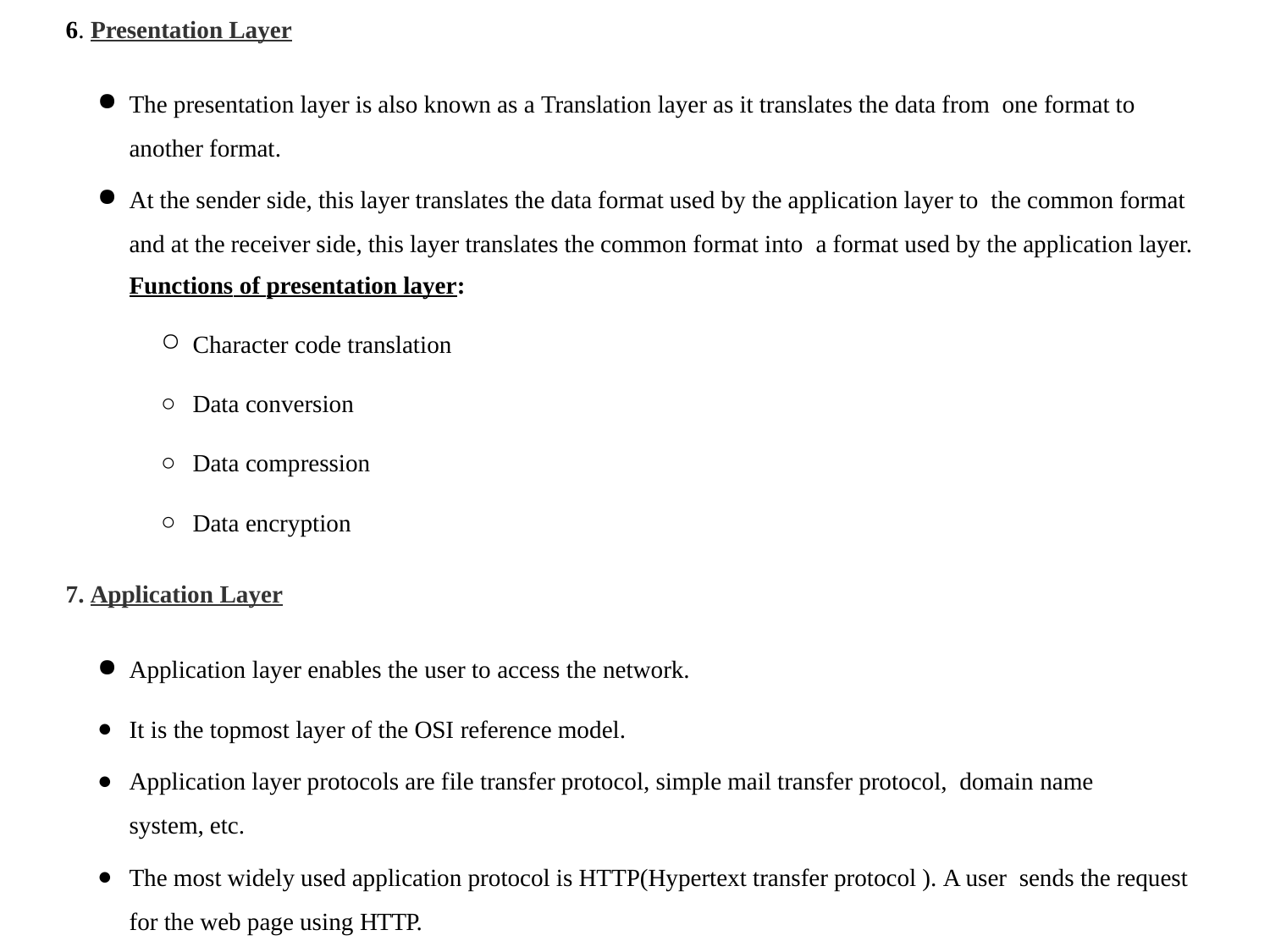

6. Presentation Layer

The presentation layer is also known as a Translation layer as it translates the data from  one format to another format.
At the sender side, this layer translates the data format used by the application layer to  the common format and at the receiver side, this layer translates the common format into  a format used by the application layer.
Functions of presentation layer:

Character code translation

Data conversion

Data compression

Data encryption

7. Application Layer

Application layer enables the user to access the network.

It is the topmost layer of the OSI reference model.
Application layer protocols are file transfer protocol, simple mail transfer protocol,  domain name system, etc.
The most widely used application protocol is HTTP(Hypertext transfer protocol ). A user  sends the request for the web page using HTTP.